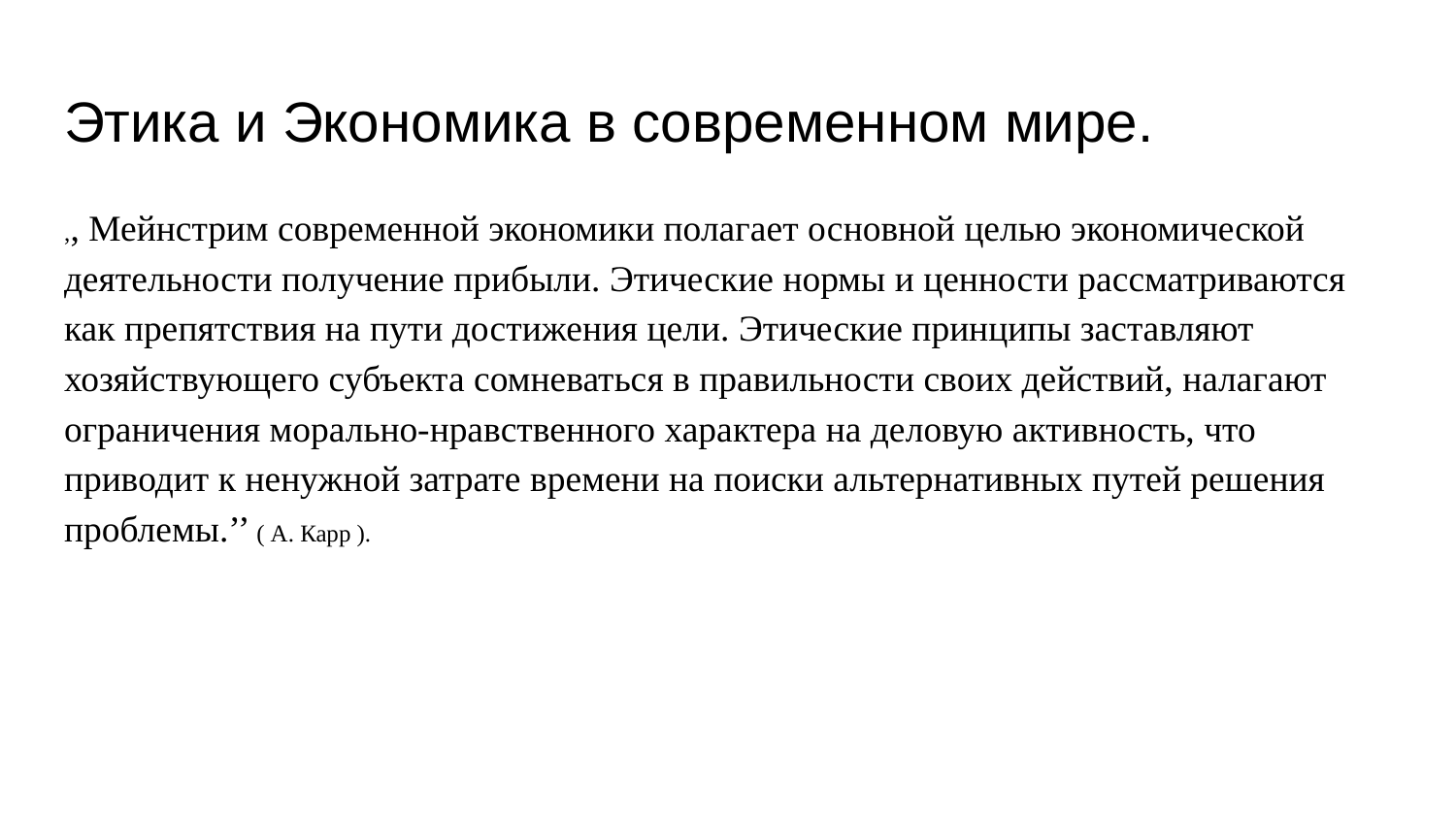

# Этика и Экономика в современном мире.
,, Мейнстрим современной экономики полагает основной целью экономической деятельности получение прибыли. Этические нормы и ценности рассматриваются как препятствия на пути достижения цели. Этические принципы заставляют хозяйствующего субъекта сомневаться в правильности своих действий, налагают ограничения морально-нравственного характера на деловую активность, что приводит к ненужной затрате времени на поиски альтернативных путей решения проблемы.’’ ( А. Карр ).